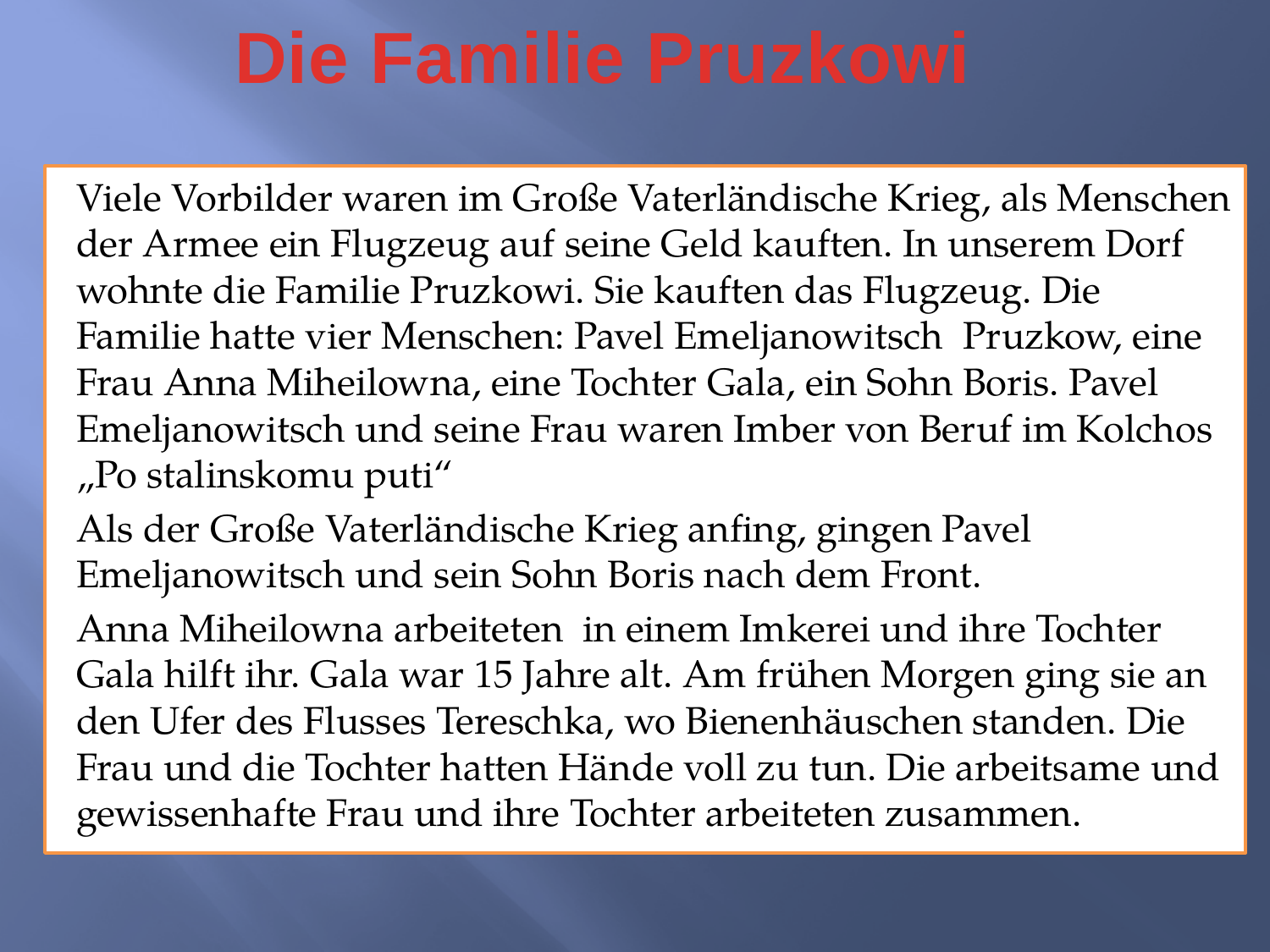

# Die Familie Pruzkowi
Viele Vorbilder waren im Große Vaterländische Krieg, als Menschen der Armee ein Flugzeug auf seine Geld kauften. In unserem Dorf wohnte die Familie Pruzkowi. Sie kauften das Flugzeug. Die Familie hatte vier Menschen: Pavel Emeljanowitsch  Pruzkow, eine Frau Anna Miheilowna, eine Tochter Gala, ein Sohn Boris. Pavel Emeljanowitsch und seine Frau waren Imber von Beruf im Kolchos „Po stalinskomu puti“
Als der Große Vaterländische Krieg anfing, gingen Pavel Emeljanowitsch und sein Sohn Boris nach dem Front.
Anna Miheilowna arbeiteten  in einem Imkerei und ihre Tochter Gala hilft ihr. Gala war 15 Jahre alt. Am frühen Morgen ging sie an den Ufer des Flusses Tereschka, wo Bienenhäuschen standen. Die Frau und die Tochter hatten Hände voll zu tun. Die arbeitsame und gewissenhafte Frau und ihre Tochter arbeiteten zusammen.